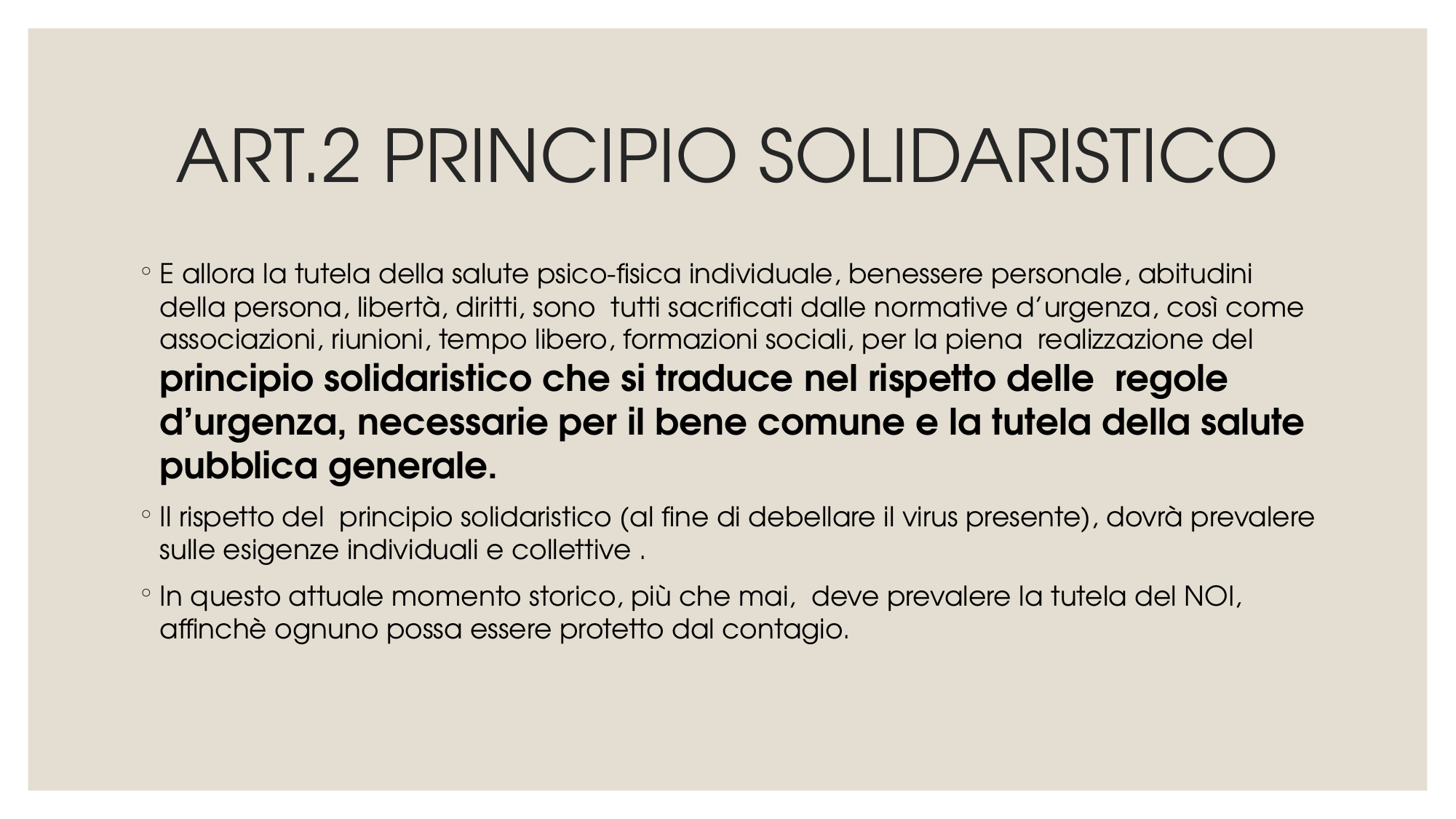

# ART.2 PRINCIPIO SOLIDARISTICO
E allora la tutela della salute psico-fisica individuale, benessere personale, abitudini della persona, libertà, diritti, sono  tutti sacrificati dalle normative d’urgenza, così come  associazioni, riunioni, tempo libero, formazioni sociali, per la piena  realizzazione del principio solidaristico che si traduce nel rispetto delle  regole d’urgenza, necessarie per il bene comune e la tutela della salute pubblica generale.
Il rispetto del  principio solidaristico (al fine di debellare il virus presente), dovrà prevalere sulle esigenze individuali e collettive .
In questo attuale momento storico, più che mai,  deve prevalere la tutela del NOI, affinchè ognuno possa essere protetto dal contagio.